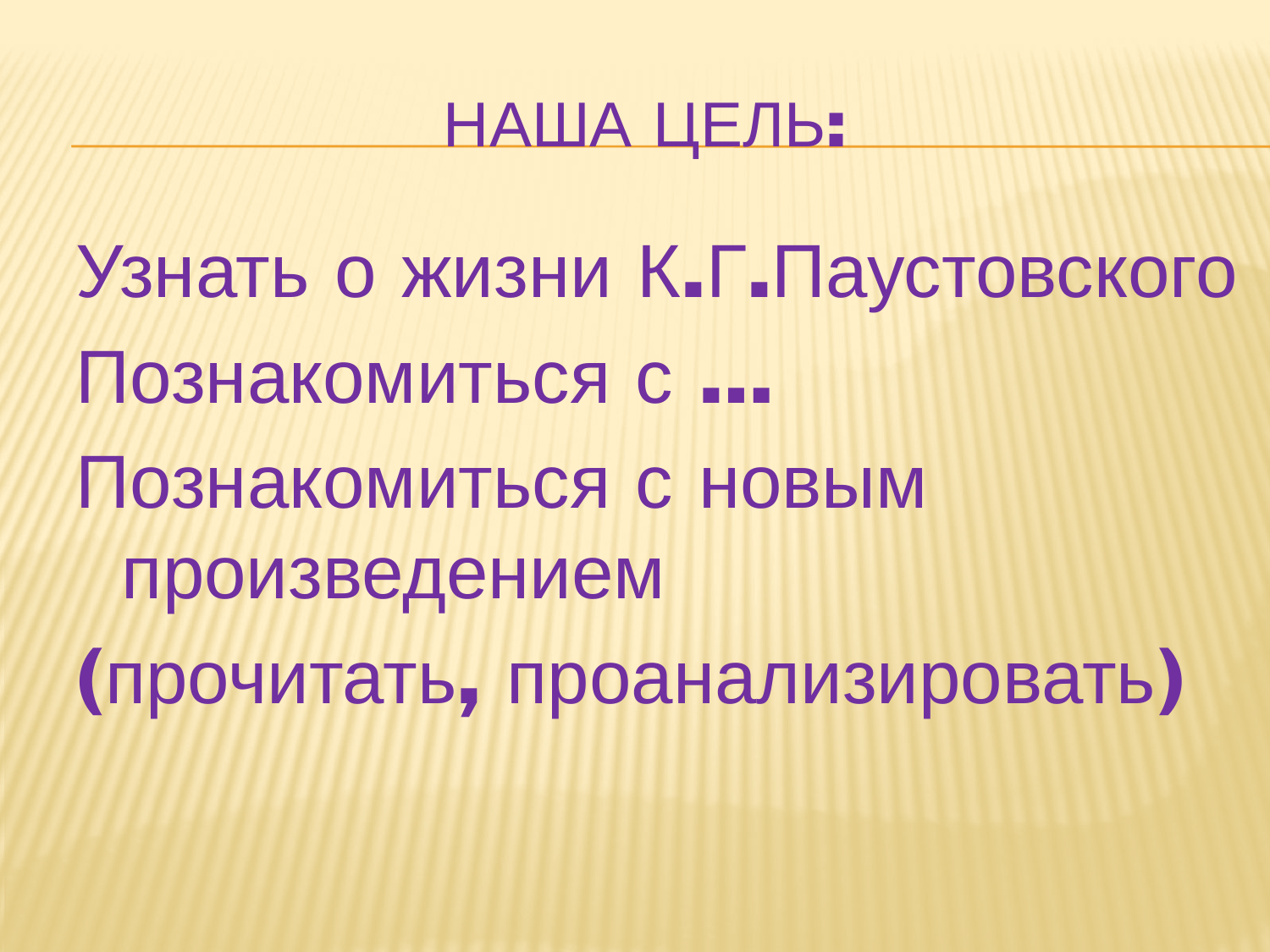

# Наша цель:
Узнать о жизни К.Г.Паустовского
Познакомиться с …
Познакомиться с новым произведением
(прочитать, проанализировать)